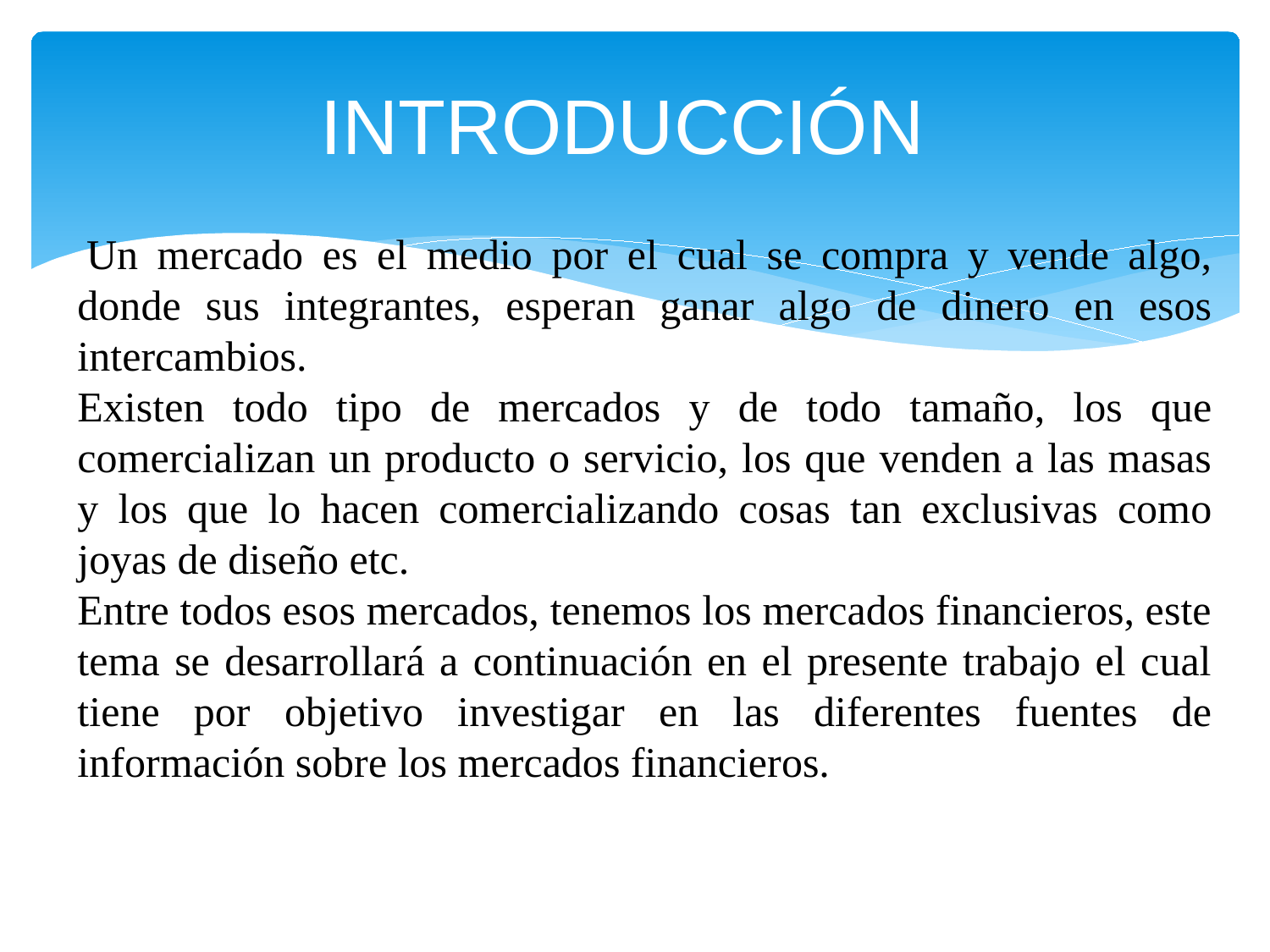

# INTRODUCCIÓN

 Un mercado es el medio por el cual se compra y vende algo, donde sus integrantes, esperan ganar algo de dinero en esos intercambios.
Existen todo tipo de mercados y de todo tamaño, los que comercializan un producto o servicio, los que venden a las masas y los que lo hacen comercializando cosas tan exclusivas como joyas de diseño etc.
Entre todos esos mercados, tenemos los mercados financieros, este tema se desarrollará a continuación en el presente trabajo el cual tiene por objetivo investigar en las diferentes fuentes de información sobre los mercados financieros.